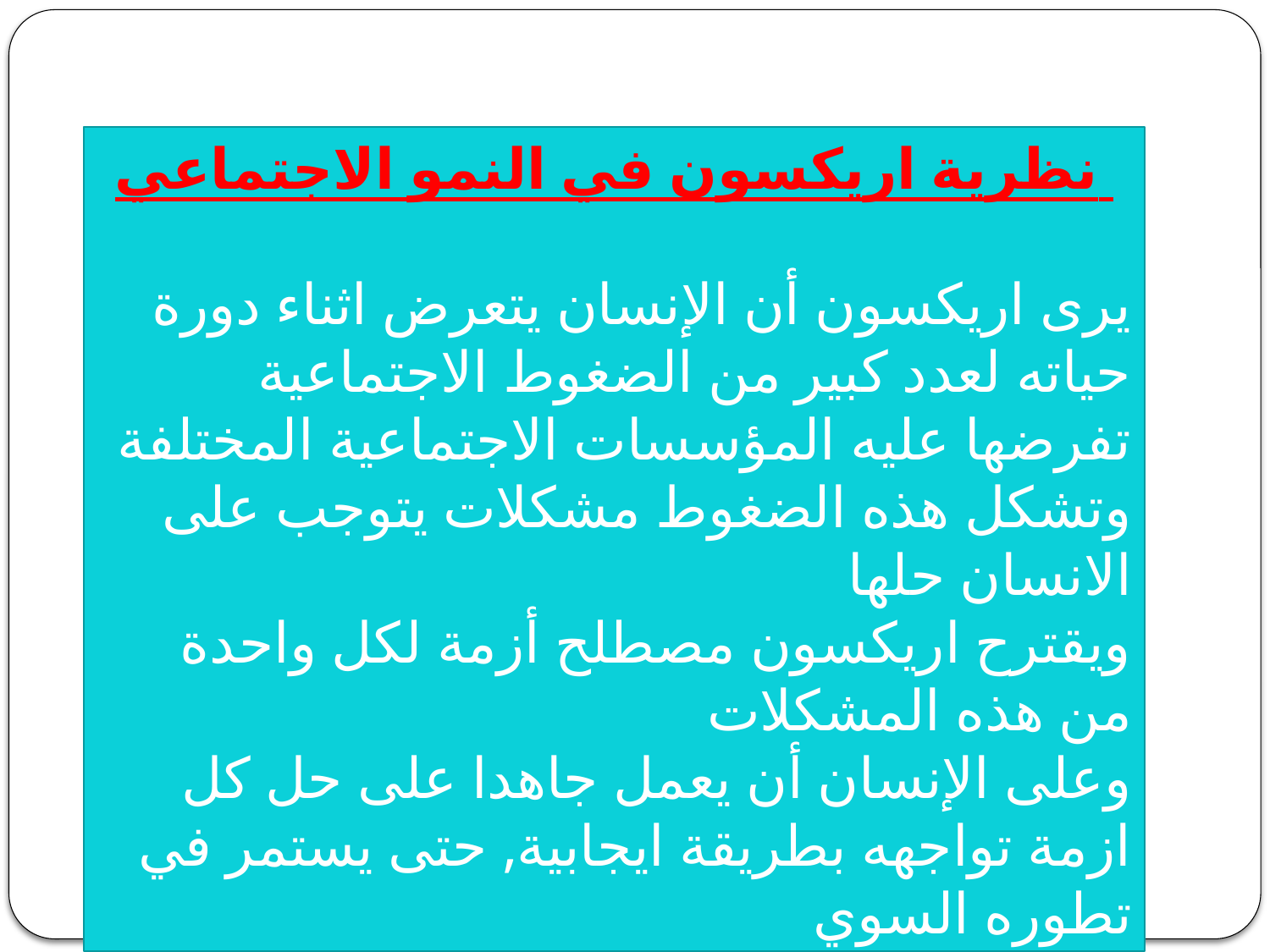

نظرية اريكسون في النمو الاجتماعي

يرى اريكسون أن الإنسان يتعرض اثناء دورة حياته لعدد كبير من الضغوط الاجتماعية تفرضها عليه المؤسسات الاجتماعية المختلفة وتشكل هذه الضغوط مشكلات يتوجب على الانسان حلها
ويقترح اريكسون مصطلح أزمة لكل واحدة من هذه المشكلات
وعلى الإنسان أن يعمل جاهدا على حل كل ازمة تواجهه بطريقة ايجابية, حتى يستمر في تطوره السوي